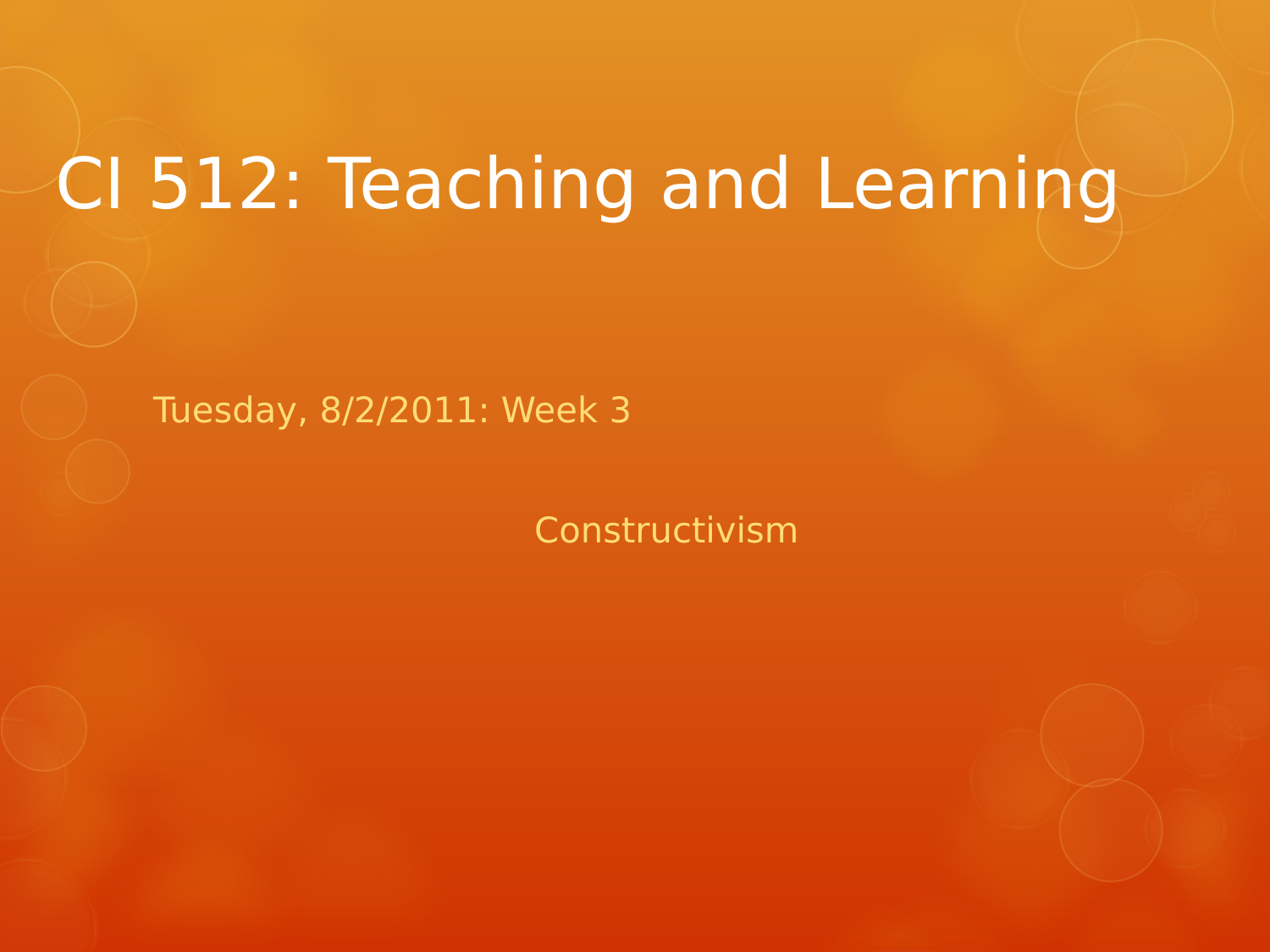

CI 512: Teaching and Learning
Tuesday, 8/2/2011: Week 3

			Constructivism